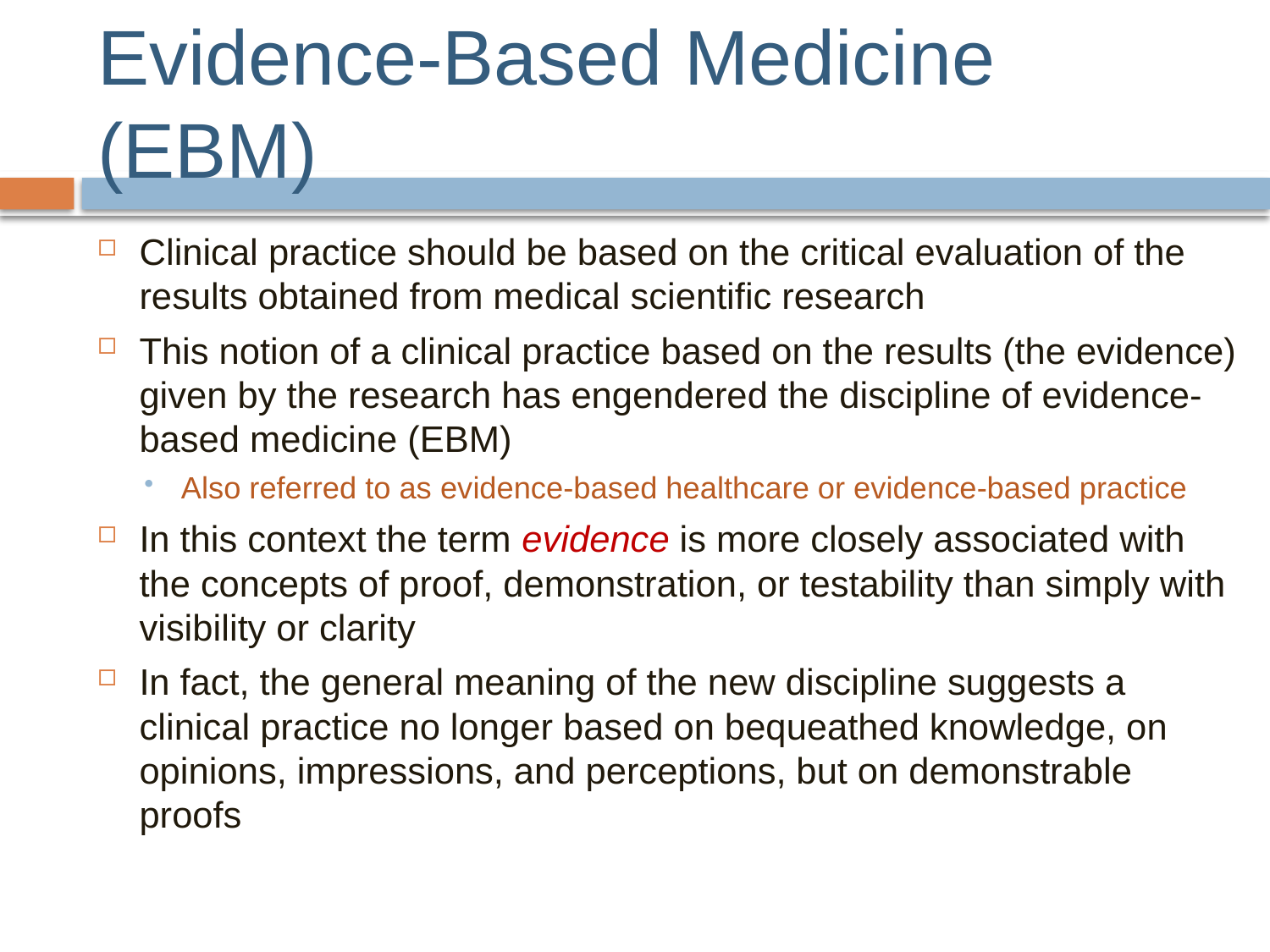

# Evidence-Based Medicine (EBM)
Clinical practice should be based on the critical evaluation of the results obtained from medical scientific research
This notion of a clinical practice based on the results (the evidence) given by the research has engendered the discipline of evidence-based medicine (EBM)
Also referred to as evidence-based healthcare or evidence-based practice
In this context the term evidence is more closely associated with the concepts of proof, demonstration, or testability than simply with visibility or clarity
In fact, the general meaning of the new discipline suggests a clinical practice no longer based on bequeathed knowledge, on opinions, impressions, and perceptions, but on demonstrable proofs